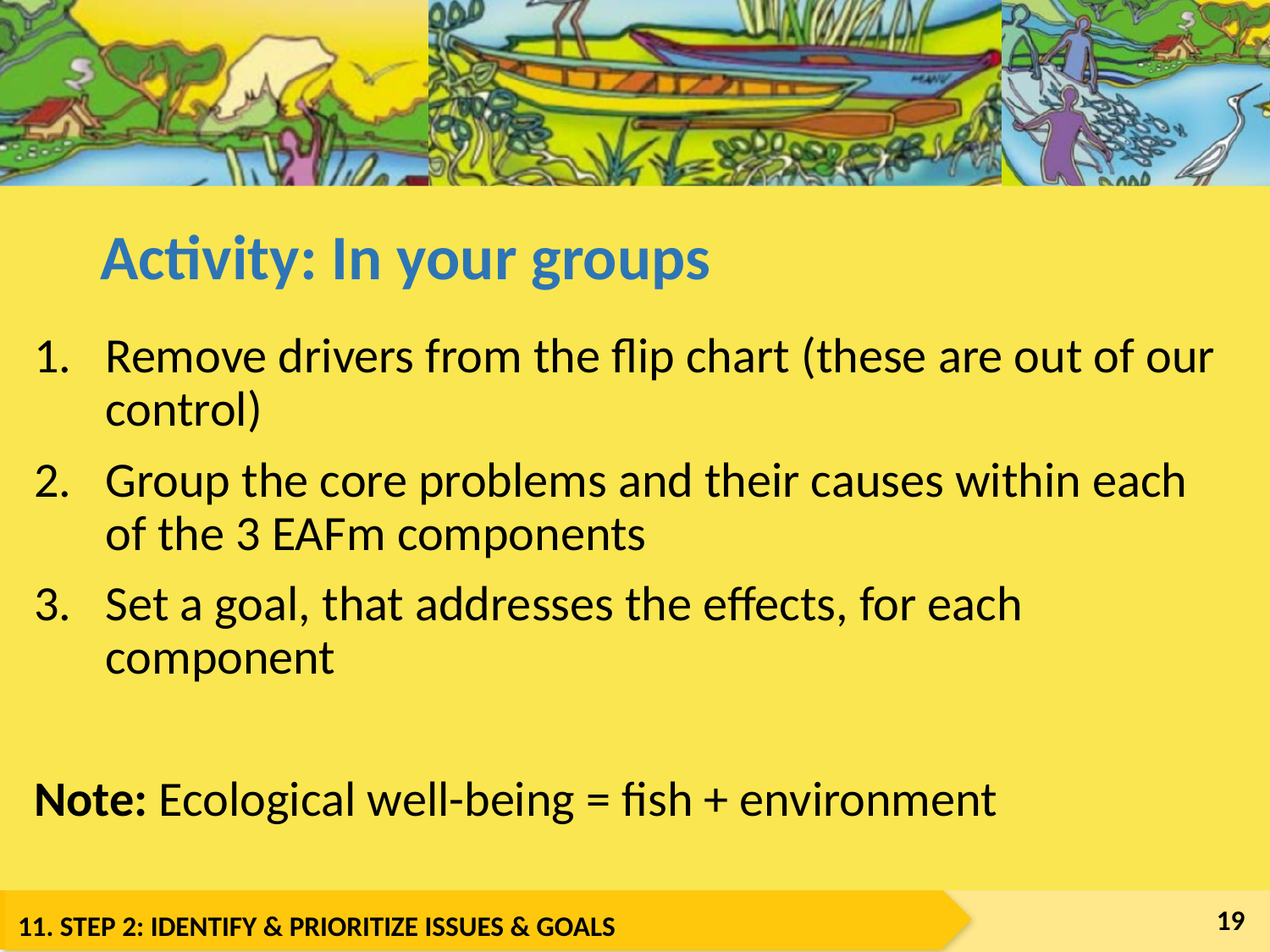

# Activity: In your groups
Remove drivers from the flip chart (these are out of our control)
Group the core problems and their causes within each of the 3 EAFm components
Set a goal, that addresses the effects, for each component

Note: Ecological well-being = fish + environment
19